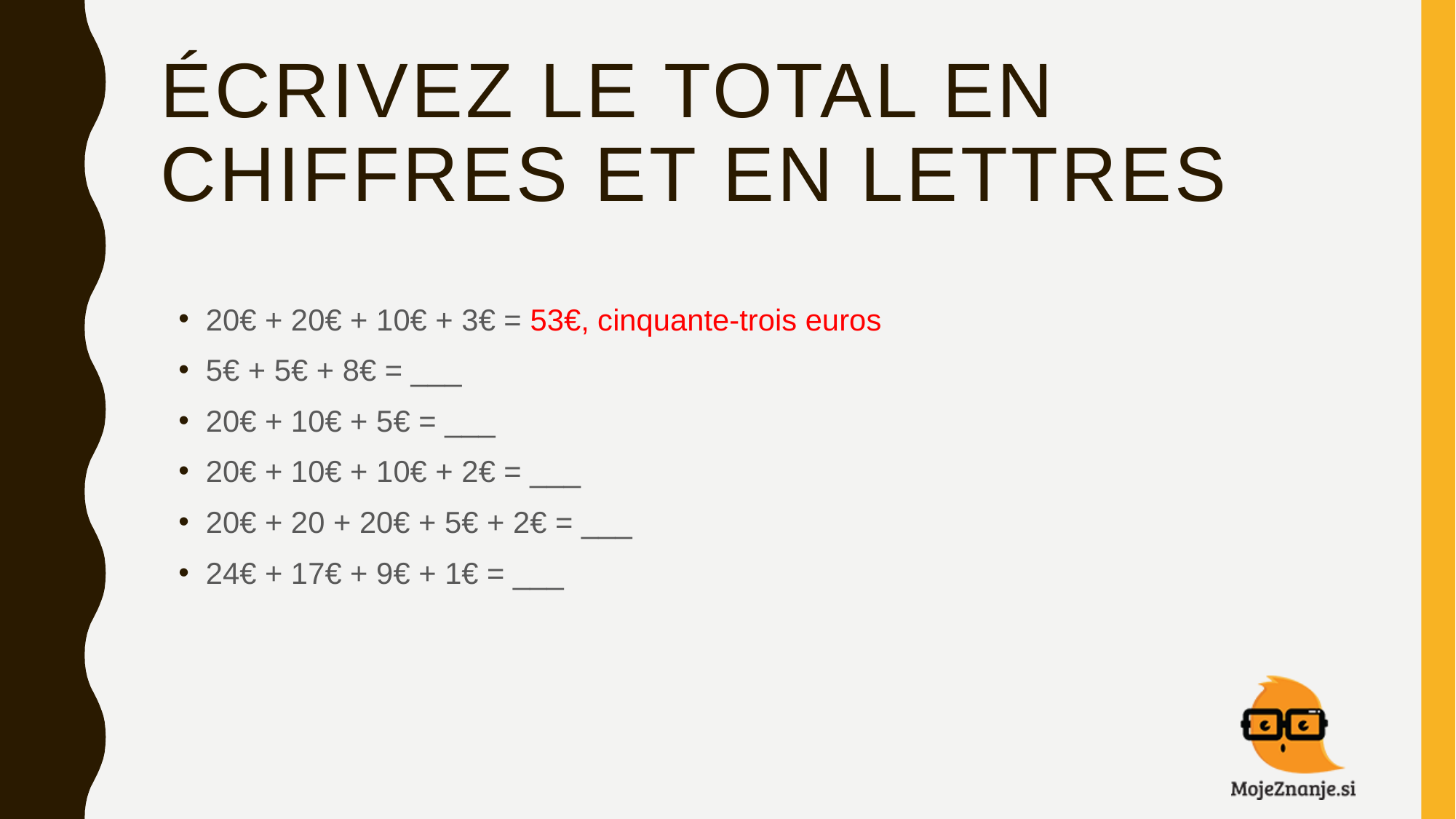

# Écrivez le total en chiffres et en lettres
20€ + 20€ + 10€ + 3€ = 53€, cinquante-trois euros
5€ + 5€ + 8€ = ___
20€ + 10€ + 5€ = ___
20€ + 10€ + 10€ + 2€ = ___
20€ + 20 + 20€ + 5€ + 2€ = ___
24€ + 17€ + 9€ + 1€ = ___